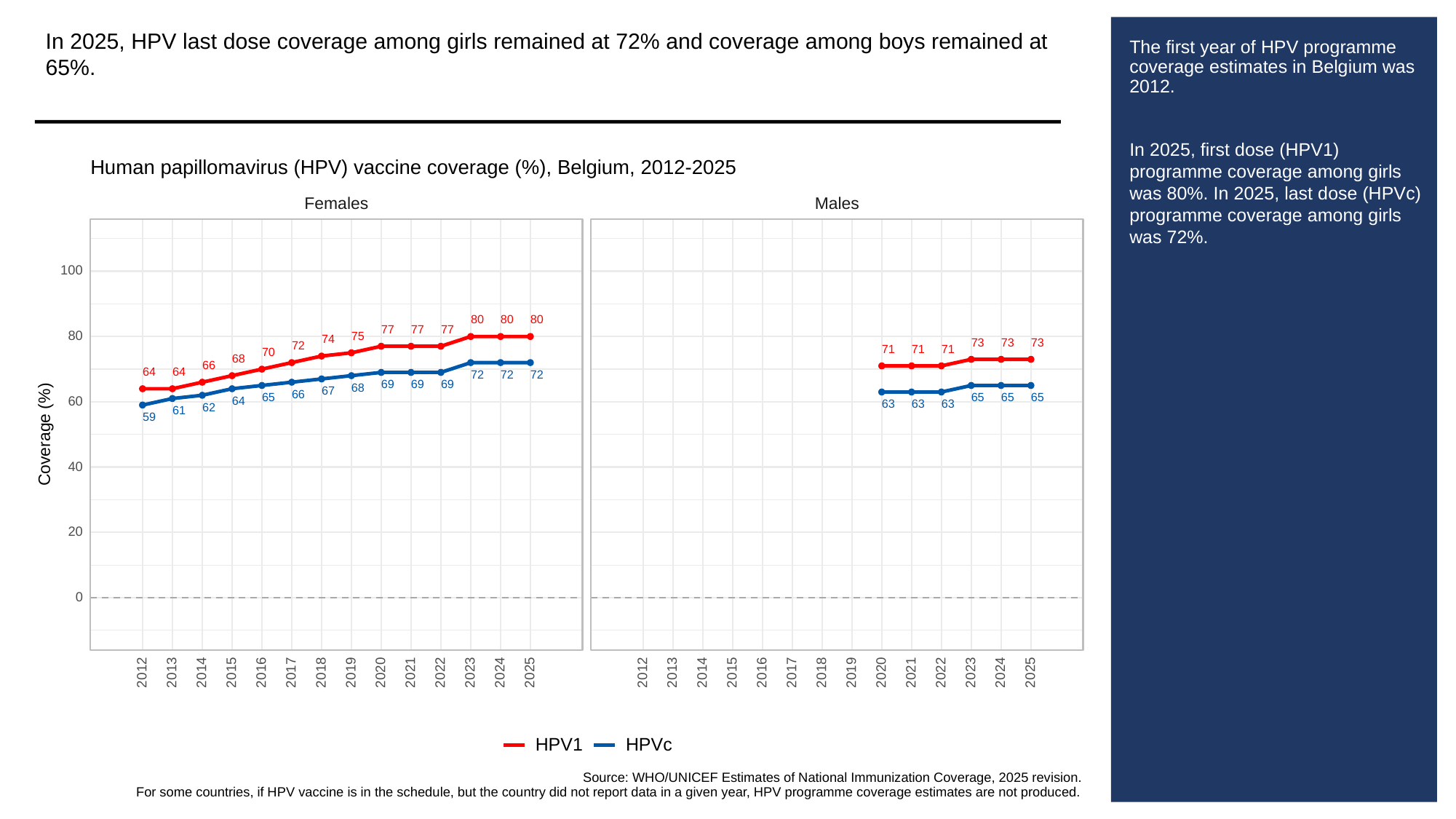

In 2025, HPV last dose coverage among girls remained at 72% and coverage among boys remained at 65%.
# The first year of HPV programme coverage estimates in Belgium was 2012.

In 2025, first dose (HPV1) programme coverage among girls was 80%. In 2025, last dose (HPVc) programme coverage among girls was 72%.

Human papillomavirus (HPV) vaccine coverage (%), Belgium, 2012-2025
Females
Males

100

80
80
80
77
77
77
80
75

74

73
73
73
72

71
71
71
70

68

66

64
64

72
72
72

69
69
69

68

67

66

65
65
65
65

60
64
63
63
63

62
61
59
Coverage (%)

40

20

0

2013
2023
2013
2023
2012
2014
2015
2016
2017
2018
2019
2020
2021
2022
2024
2025
2012
2014
2015
2016
2017
2018
2019
2020
2021
2022
2024
2025
HPVc
HPV1

Source: WHO/UNICEF Estimates of National Immunization Coverage, 2025 revision.
For some countries, if HPV vaccine is in the schedule, but the country did not report data in a given year, HPV programme coverage estimates are not produced.